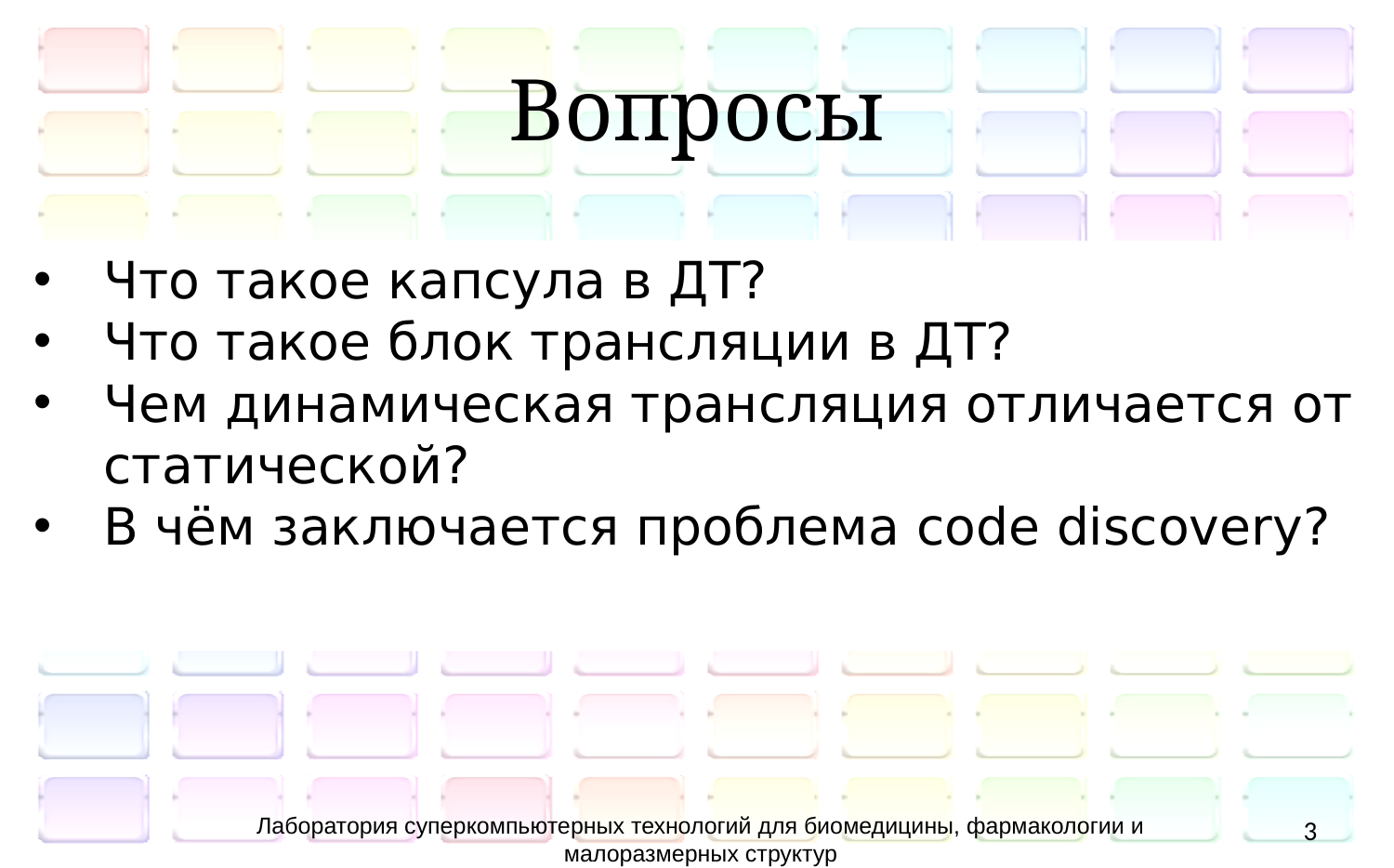

Вопросы
Что такое капсула в ДТ?
Что такое блок трансляции в ДТ?
Чем динамическая трансляция отличается от статической?
В чём заключается проблема code discovery?

Лаборатория суперкомпьютерных технологий для биомедицины, фармакологии и малоразмерных структур
3